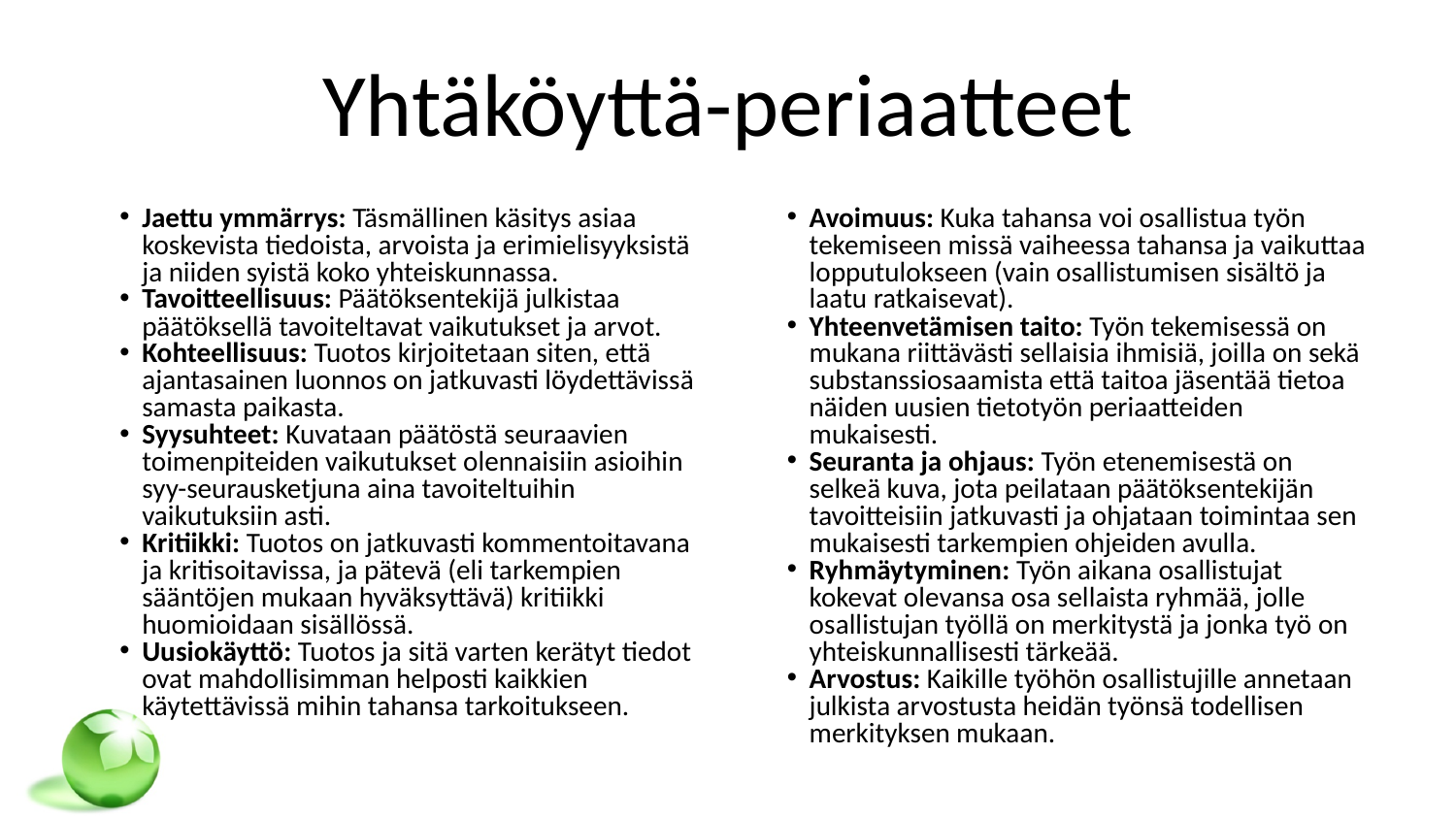

# Yhtäköyttä-periaatteet
Jaettu ymmär­rys: Täsmällinen käsitys asiaa koskevista tiedoista, arvoista ja erimielisyyksistä ja niiden syistä koko yhteiskunnassa.
Tavoit­teelli­suus: Päätöksentekijä julkistaa päätöksellä tavoiteltavat vaikutukset ja arvot.
Koh­teelli­suus: Tuotos kirjoitetaan siten, että ajantasainen luonnos on jatkuvasti löydettävissä samasta paikasta.
Syy­suhteet: Kuvataan päätöstä seuraavien toimenpiteiden vaikutukset olennaisiin asioihin syy-seurausketjuna aina tavoiteltuihin vaikutuksiin asti.
Kri­tiikki: Tuotos on jatkuvasti kommentoitavana ja kritisoitavissa, ja pätevä (eli tarkempien sääntöjen mukaan hyväksyttävä) kritiikki huomioidaan sisällössä.
Uusio­käyttö: Tuotos ja sitä varten kerätyt tiedot ovat mahdollisimman helposti kaikkien käytettävissä mihin tahansa tarkoitukseen.
Avoi­muus: Kuka tahansa voi osallistua työn tekemiseen missä vaiheessa tahansa ja vaikuttaa lopputulokseen (vain osallistumisen sisältö ja laatu ratkaisevat).
Yhteenvetämisen taito: Työn tekemisessä on mukana riittävästi sellaisia ihmisiä, joilla on sekä substanssiosaamista että taitoa jäsentää tietoa näiden uusien tietotyön periaatteiden mukaisesti.
Seuran­ta ja oh­jaus: Työn etenemisestä on selkeä kuva, jota peilataan päätöksentekijän tavoitteisiin jatkuvasti ja ohjataan toimintaa sen mukaisesti tarkempien ohjeiden avulla.
Ryhmäytyminen: Työn aikana osallistujat kokevat olevansa osa sellaista ryhmää, jolle osallistujan työllä on merkitystä ja jonka työ on yhteiskunnallisesti tärkeää.
Arvos­tus: Kaikille työhön osallistujille annetaan julkista arvostusta heidän työnsä todellisen merkityksen mukaan.